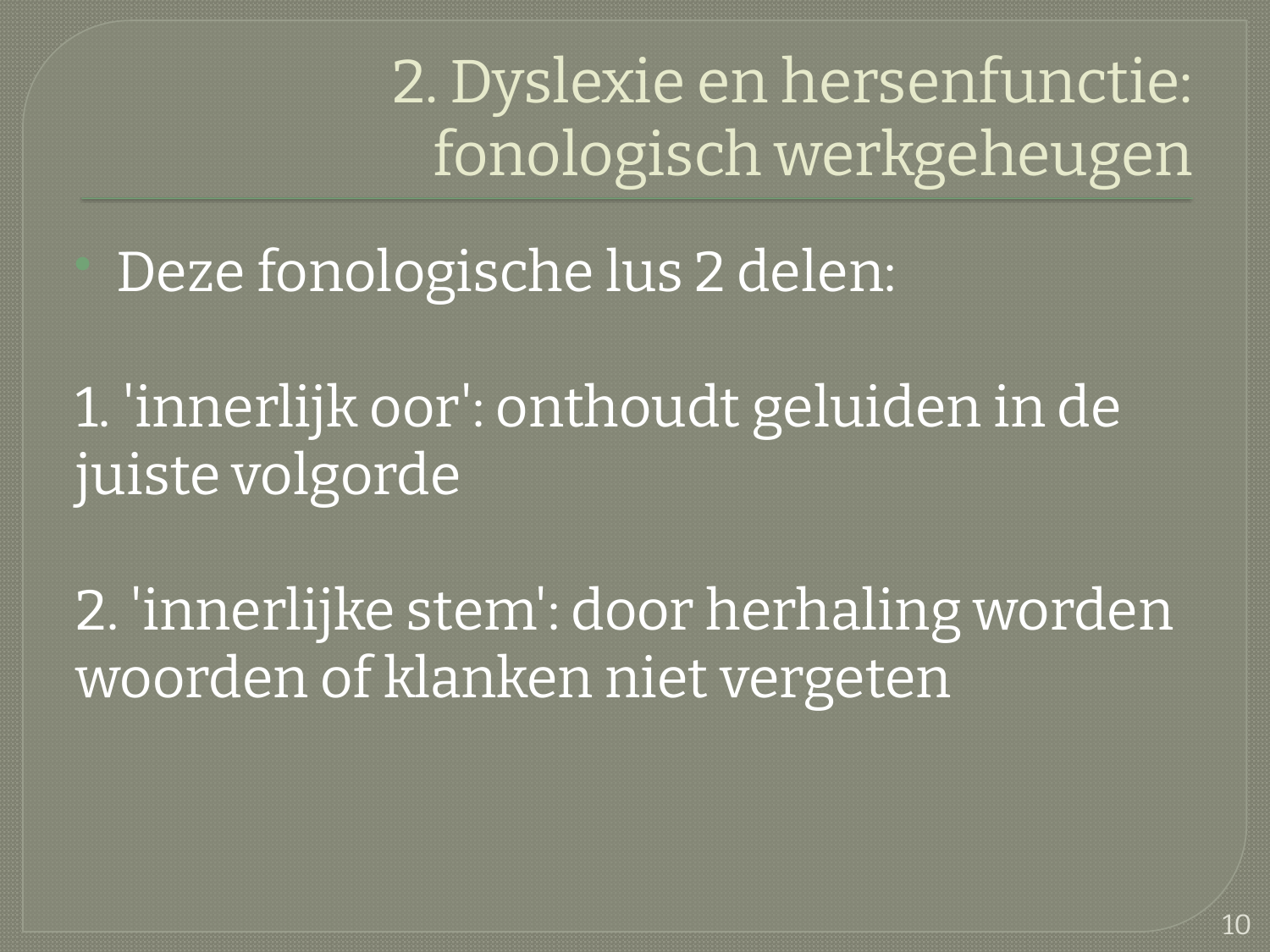

# 2. Dyslexie en hersenfunctie: fonologisch werkgeheugen
Deze fonologische lus 2 delen:

1. 'innerlijk oor': onthoudt geluiden in de juiste volgorde

2. 'innerlijke stem': door herhaling worden woorden of klanken niet vergeten

10